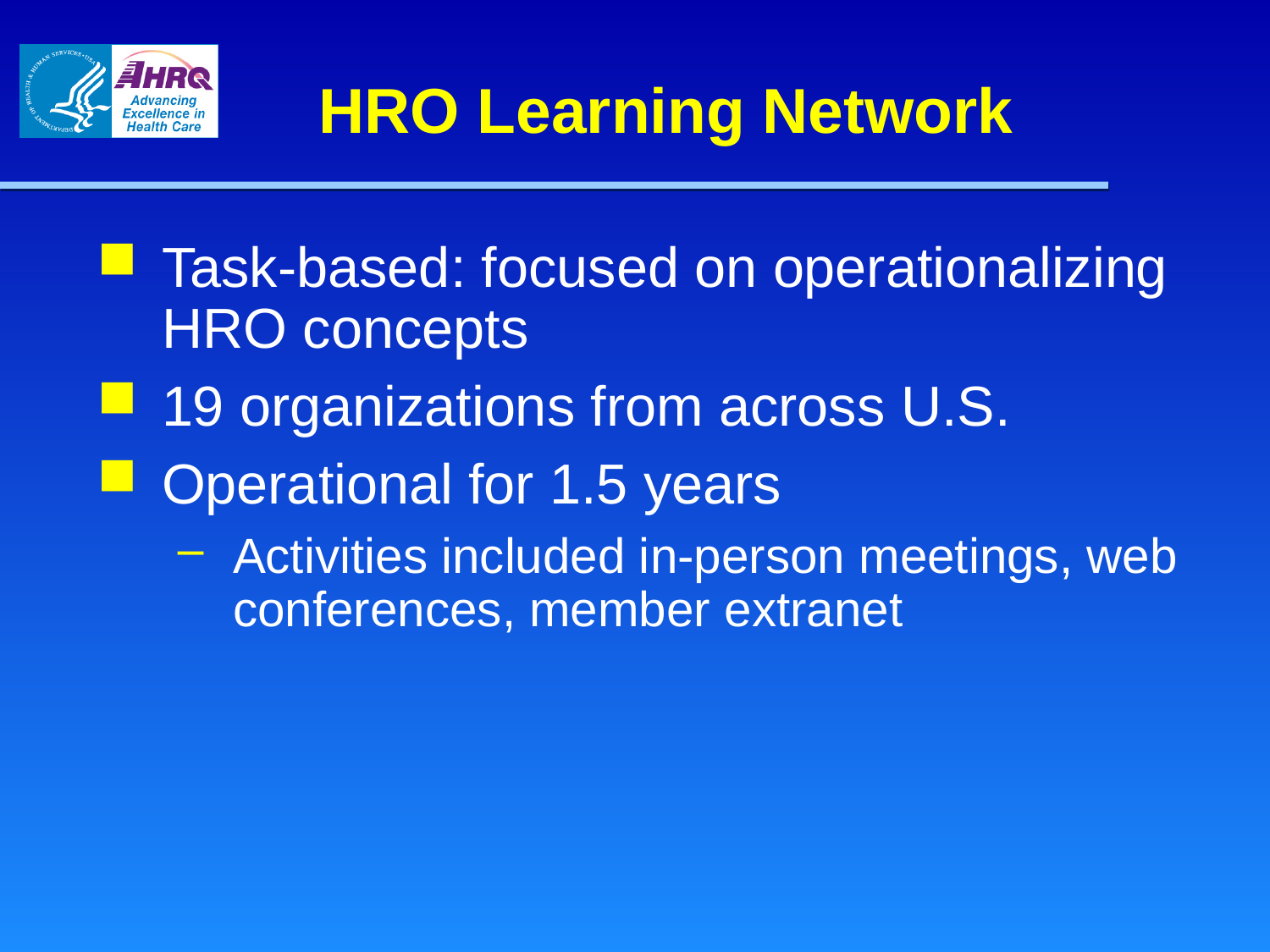

# HRO Learning Network
Task-based: focused on operationalizing HRO concepts
19 organizations from across U.S.
Operational for 1.5 years
Activities included in-person meetings, web conferences, member extranet